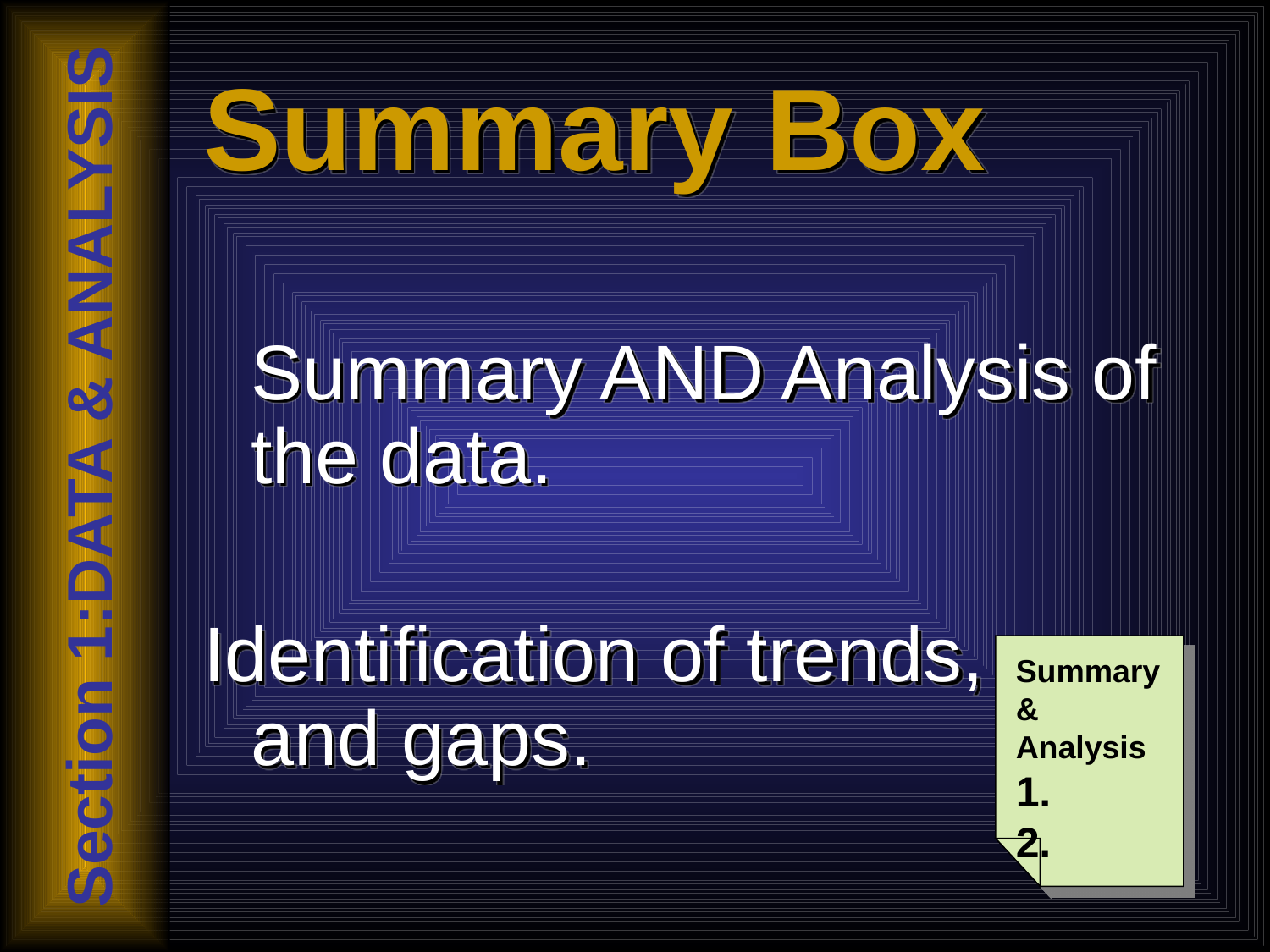

Summary Box

	Summary AND Analysis of the data.

Identification of trends,            and gaps.

Section 1:DATA & ANALYSIS
Summary & Analysis
1.
2.